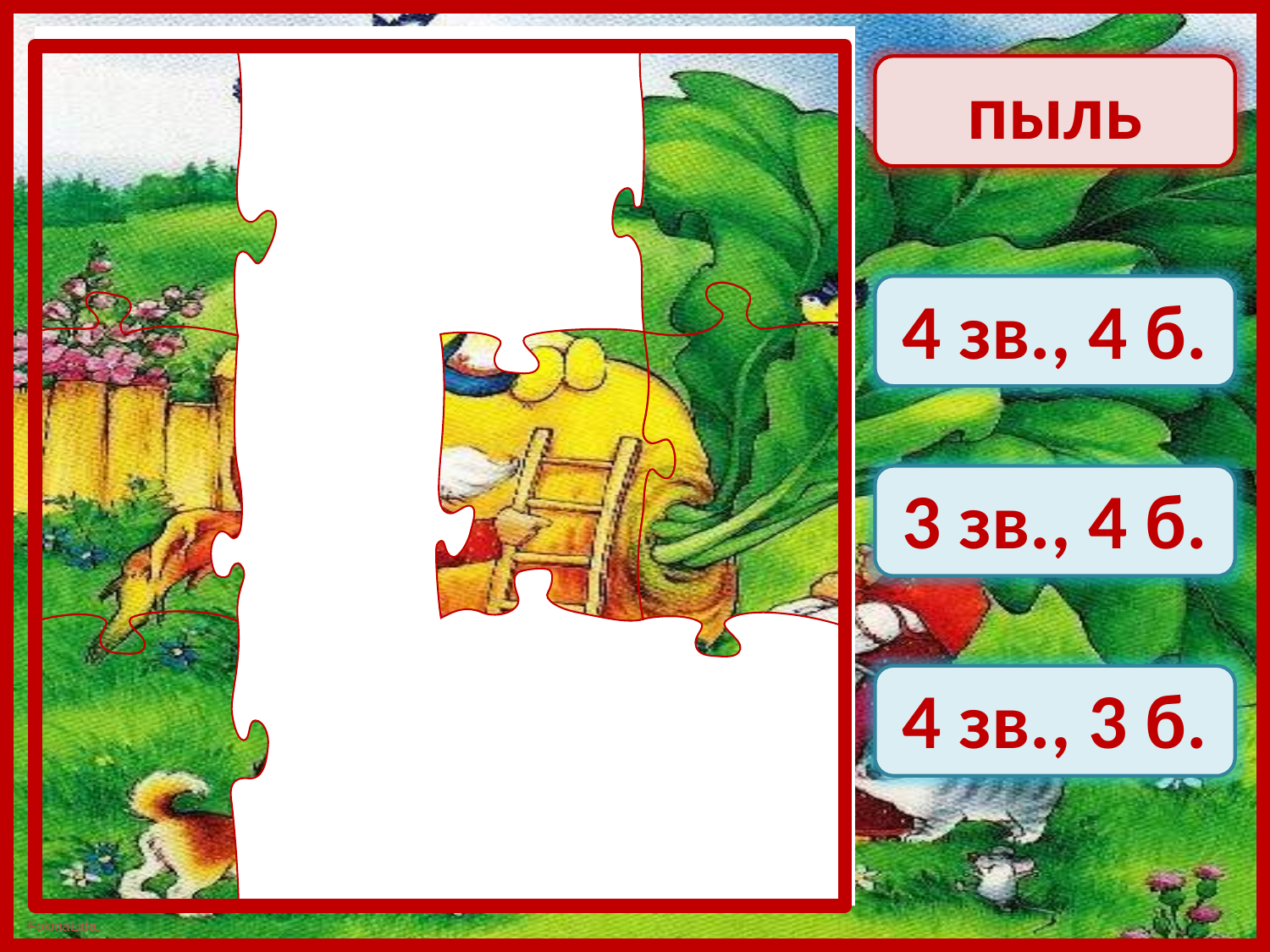

пыль
4 зв., 4 б.

3 зв., 4 б.

4 зв., 3 б.